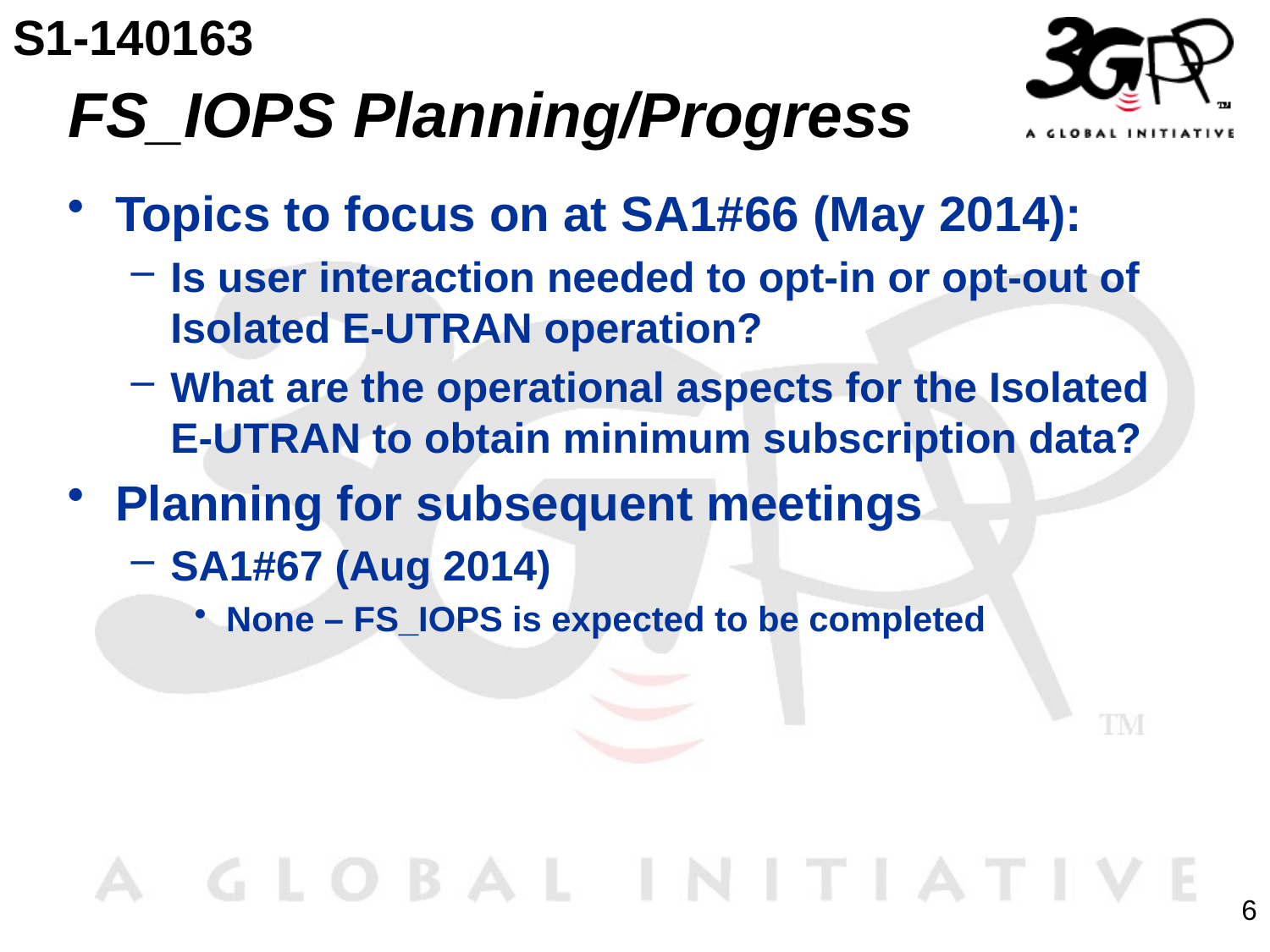

S1-140163
# FS_IOPS Planning/Progress
Topics to focus on at SA1#66 (May 2014):
Is user interaction needed to opt-in or opt-out of Isolated E-UTRAN operation?
What are the operational aspects for the Isolated E-UTRAN to obtain minimum subscription data?
Planning for subsequent meetings
SA1#67 (Aug 2014)
None – FS_IOPS is expected to be completed
6